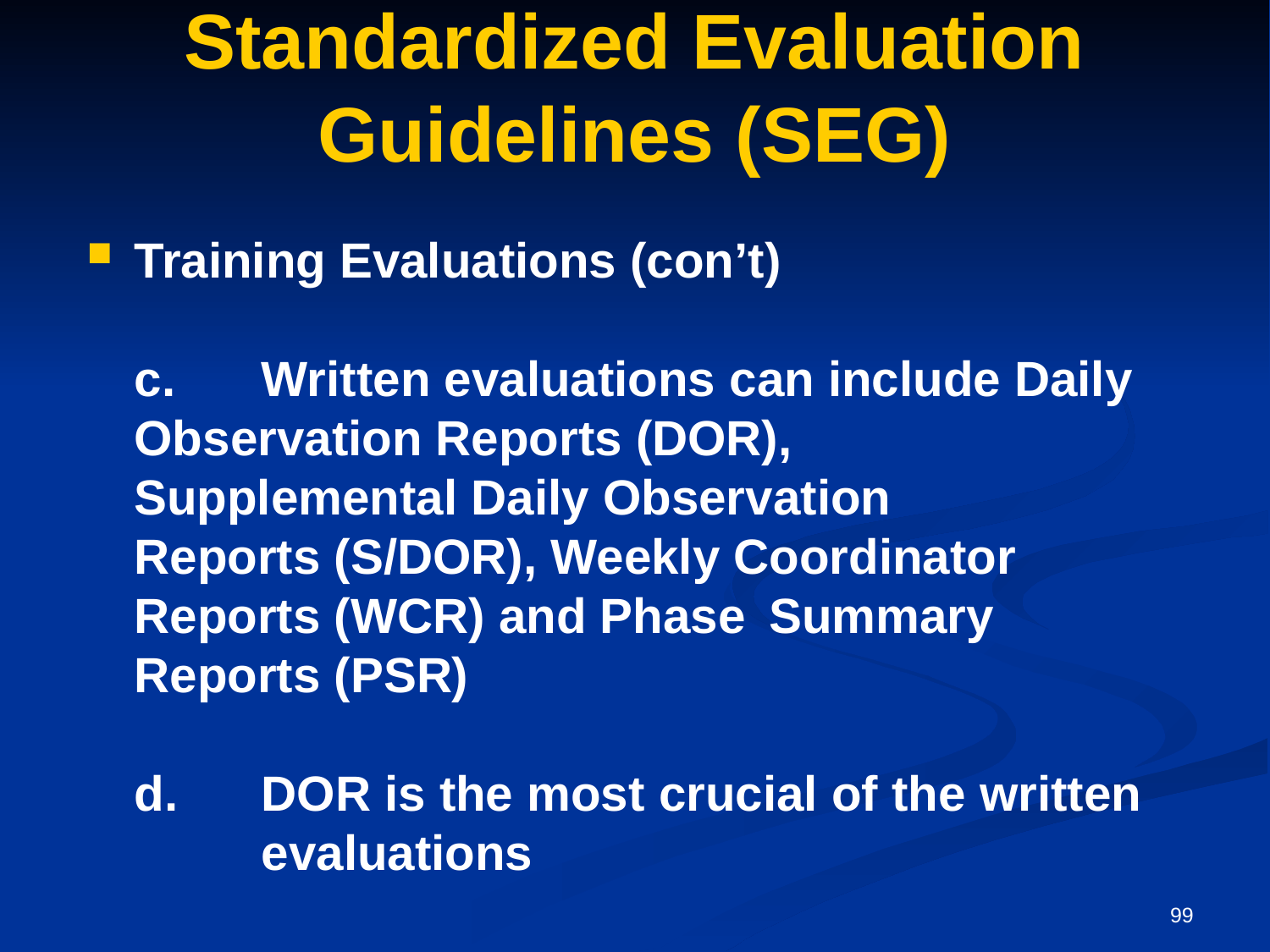

# Standardized Evaluation Guidelines (SEG)
Training Evaluations (con’t)

	c.	Written evaluations can include Daily 	Observation Reports (DOR), 	Supplemental Daily Observation 	Reports (S/DOR), Weekly Coordinator 	Reports (WCR) and Phase 	Summary 	Reports (PSR)

	d.	DOR is the most crucial of the written           	evaluations
99